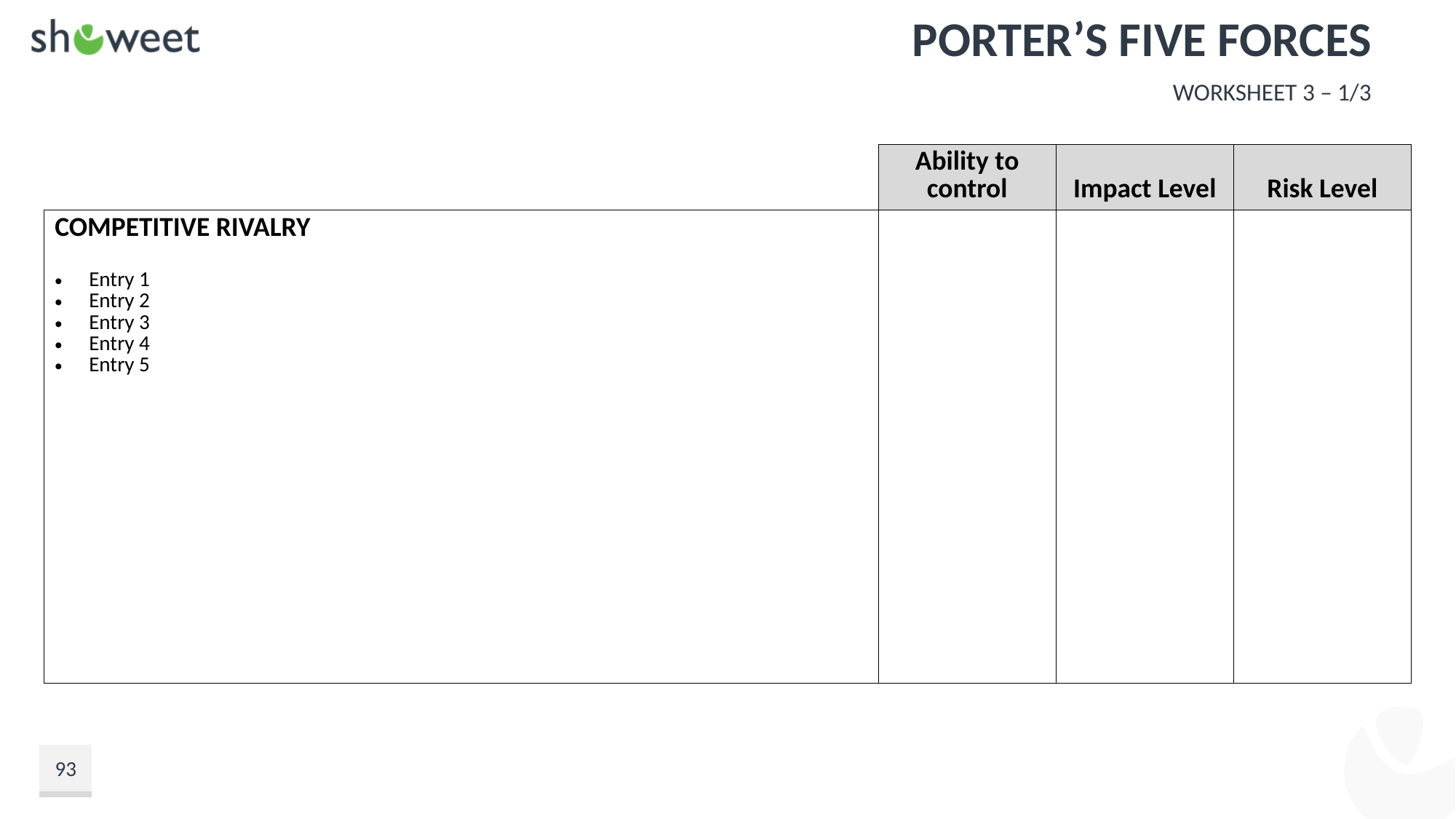

# Porter’s Five Forces
Worksheet 3 – 1/3
|  | Ability to control | Impact Level | Risk Level |
| --- | --- | --- | --- |
| COMPETITIVE RIVALRY Entry 1 Entry 2 Entry 3 Entry 4 Entry 5 |  |  |  |
93